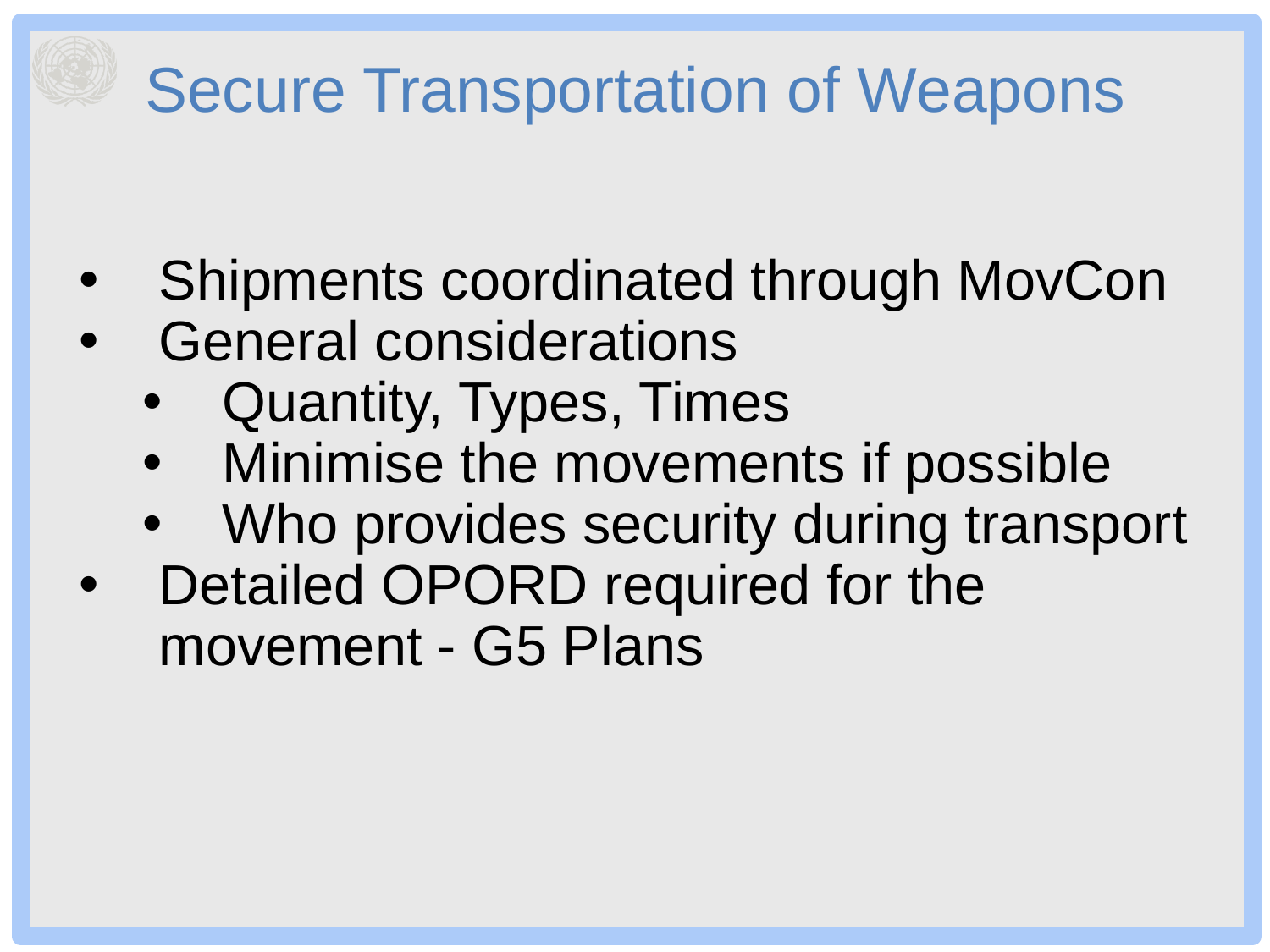

# Secure Transportation of Weapons
Shipments coordinated through MovCon
General considerations
Quantity, Types, Times
Minimise the movements if possible
Who provides security during transport
Detailed OPORD required for the movement - G5 Plans